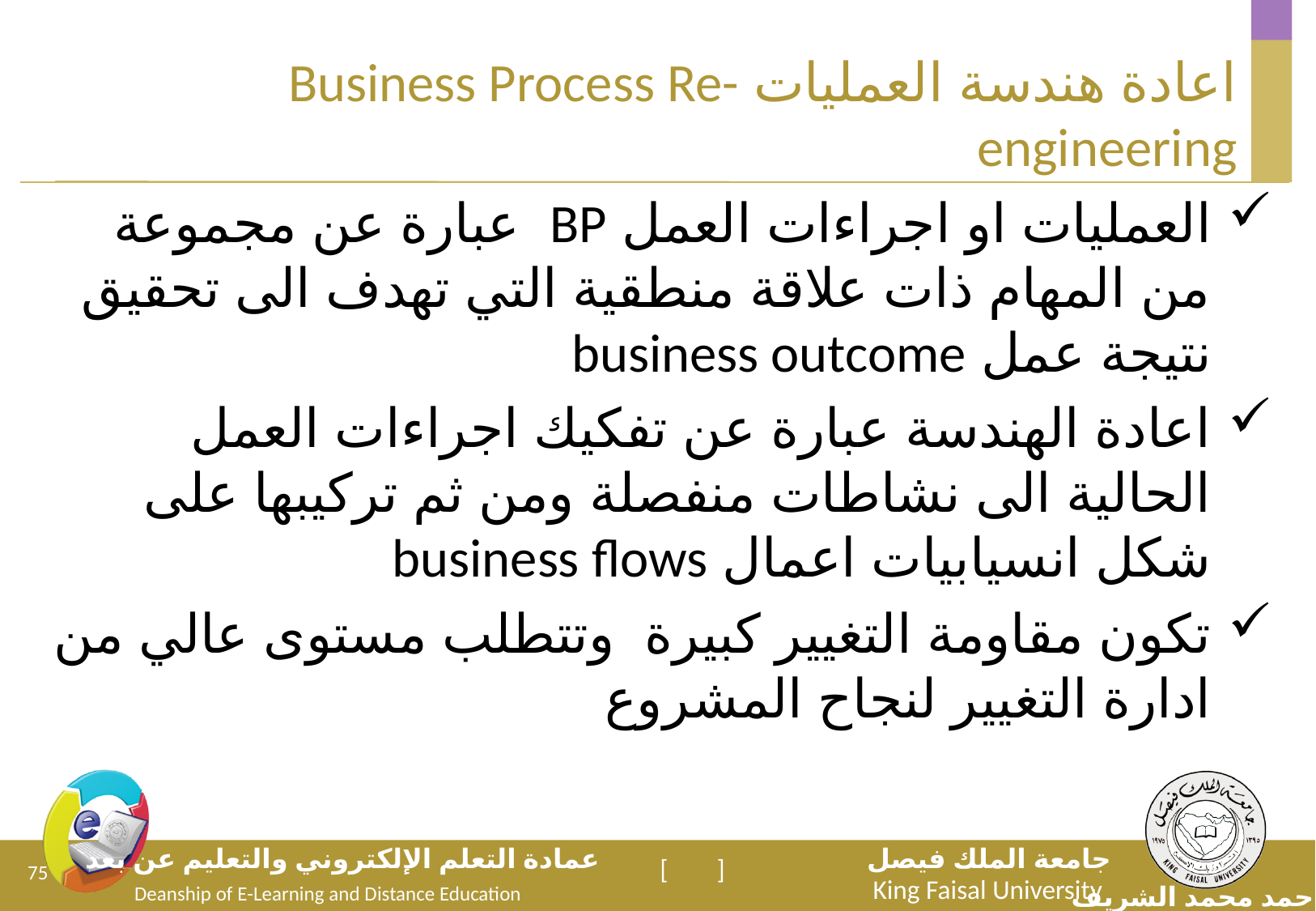

# اعادة هندسة العمليات Business Process Re-engineering
العمليات او اجراءات العمل BP  عبارة عن مجموعة من المهام ذات علاقة منطقية التي تهدف الى تحقيق نتيجة عمل business outcome
اعادة الهندسة عبارة عن تفكيك اجراءات العمل الحالية الى نشاطات منفصلة ومن ثم تركيبها على شكل انسيابيات اعمال business flows
تكون مقاومة التغيير كبيرة  وتتطلب مستوى عالي من ادارة التغيير لنجاح المشروع
75